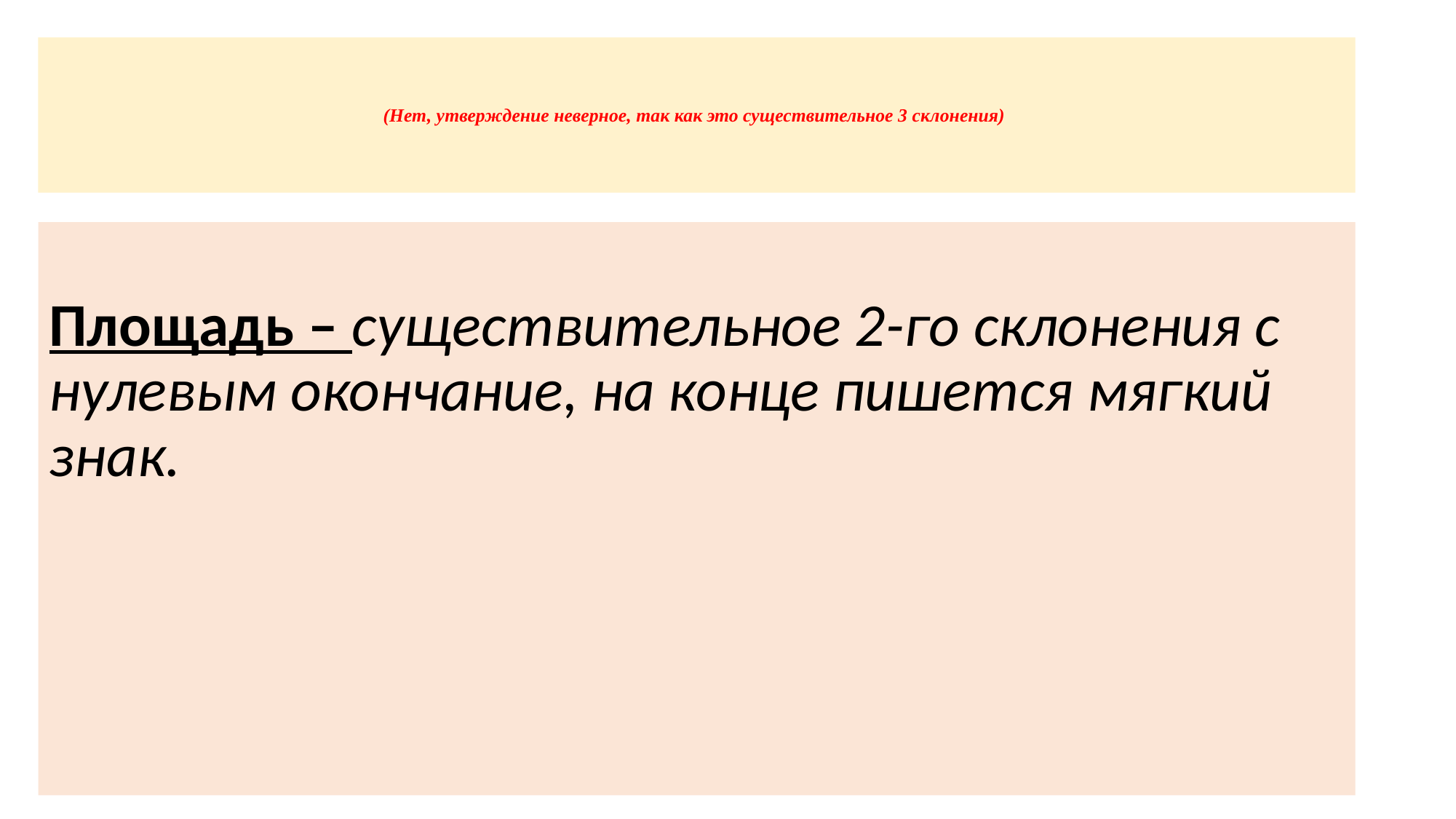

# (Нет, утверждение неверное, так как это существительное 3 склонения)

Площадь – существительное 2-го склонения с нулевым окончание, на конце пишется мягкий знак.